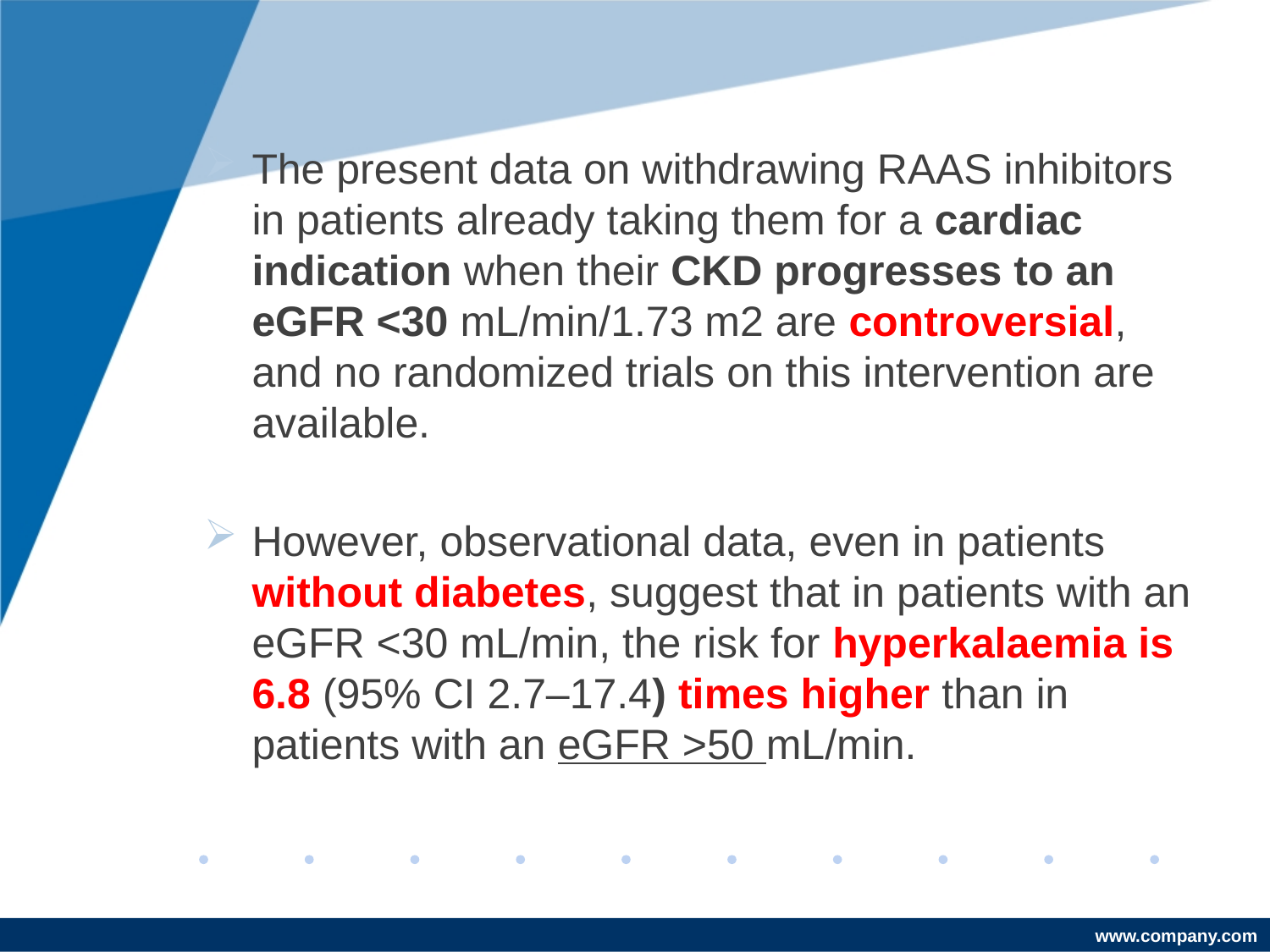

#
The present data on withdrawing RAAS inhibitors in patients already taking them for a cardiac indication when their CKD progresses to an eGFR <30 mL/min/1.73 m2 are controversial, and no randomized trials on this intervention are available.

However, observational data, even in patients without diabetes, suggest that in patients with an eGFR <30 mL/min, the risk for hyperkalaemia is 6.8 (95% CI 2.7–17.4) times higher than in patients with an eGFR >50 mL/min.